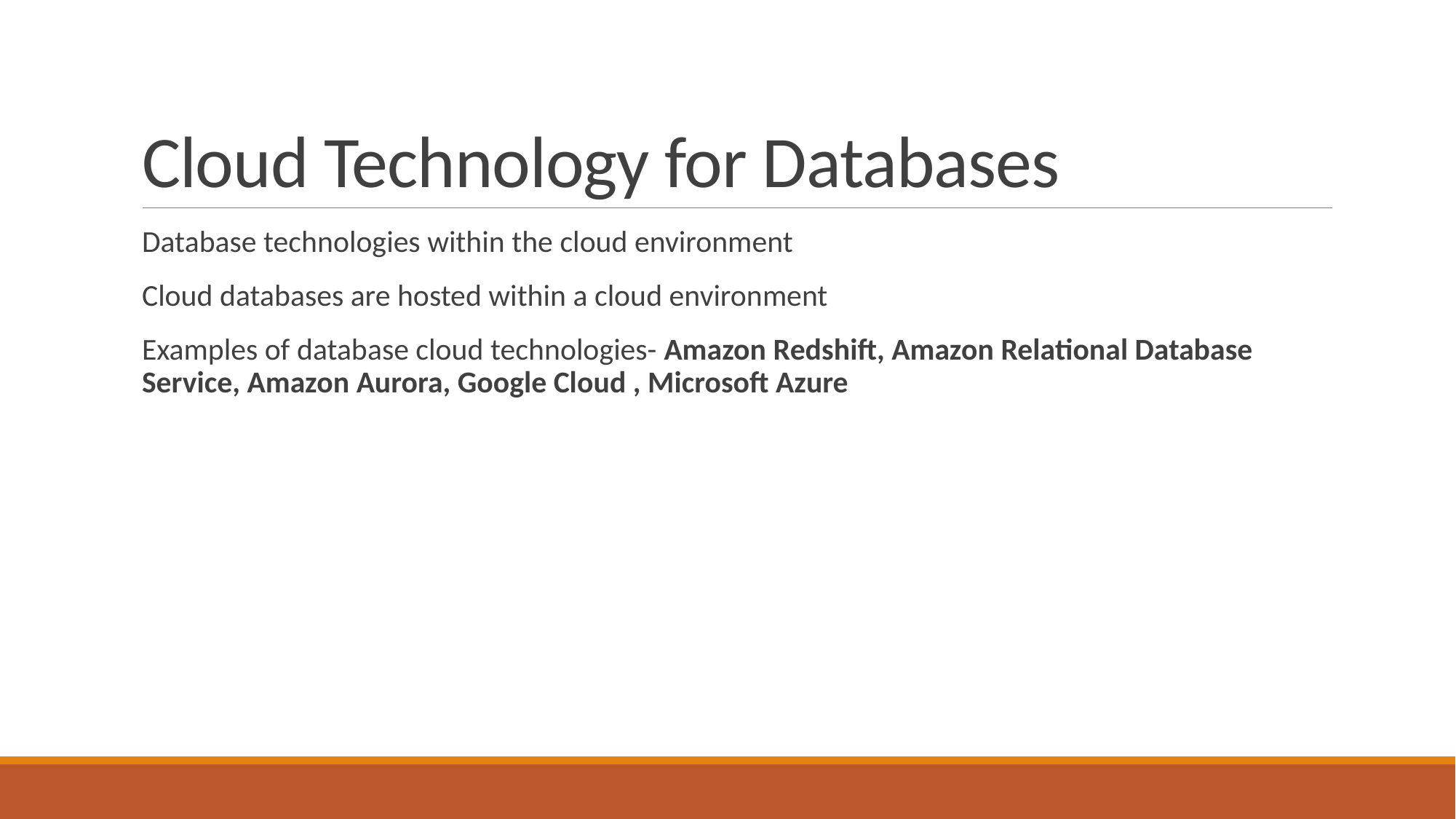

# Cloud Technology for Databases
Database technologies within the cloud environment
Cloud databases are hosted within a cloud environment
Examples of database cloud technologies- Amazon Redshift, Amazon Relational Database Service, Amazon Aurora, Google Cloud , Microsoft Azure